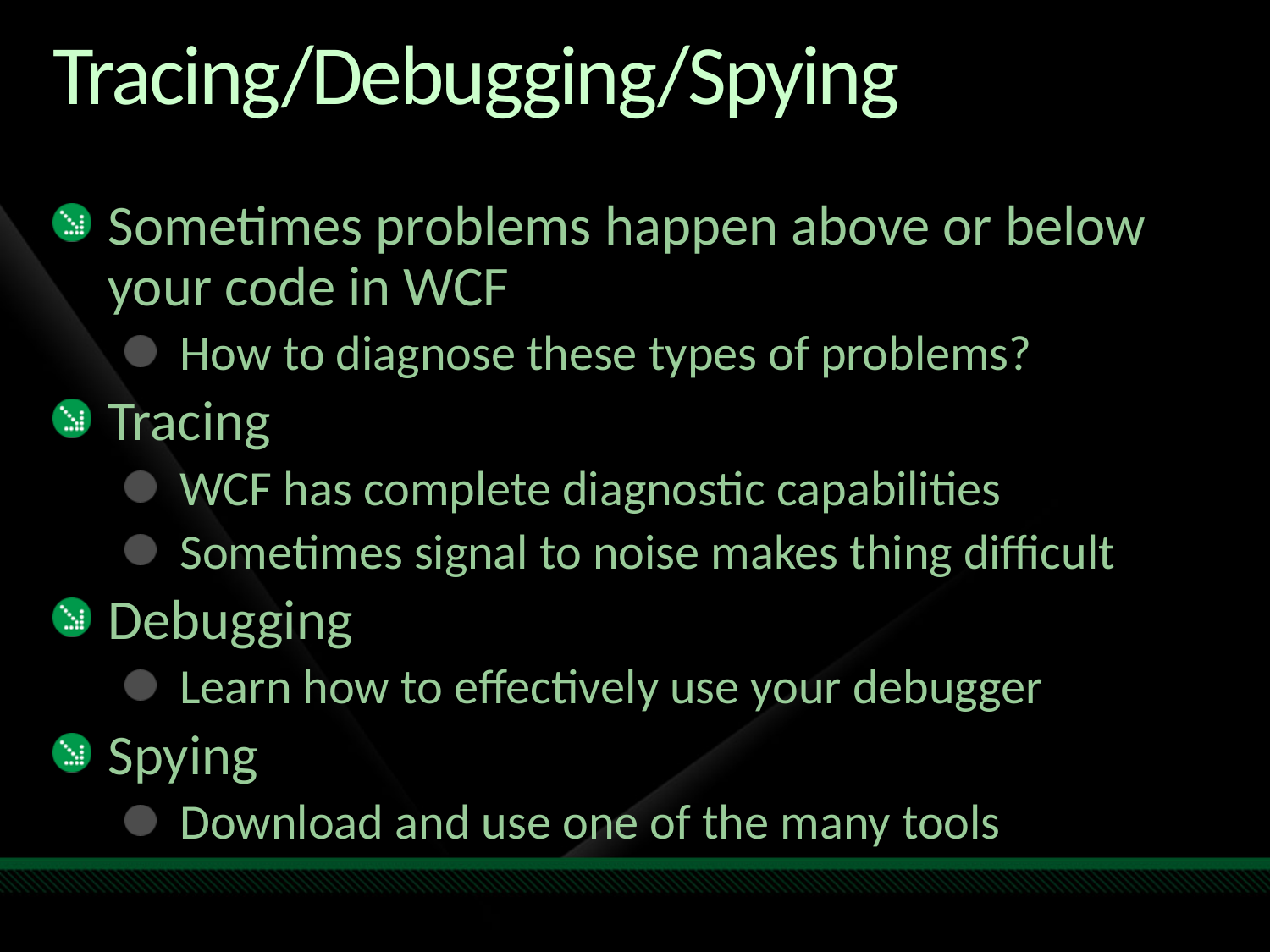

# Tracing/Debugging/Spying
Sometimes problems happen above or below your code in WCF
How to diagnose these types of problems?
Tracing
WCF has complete diagnostic capabilities
Sometimes signal to noise makes thing difficult
Debugging
Learn how to effectively use your debugger
Spying
Download and use one of the many tools